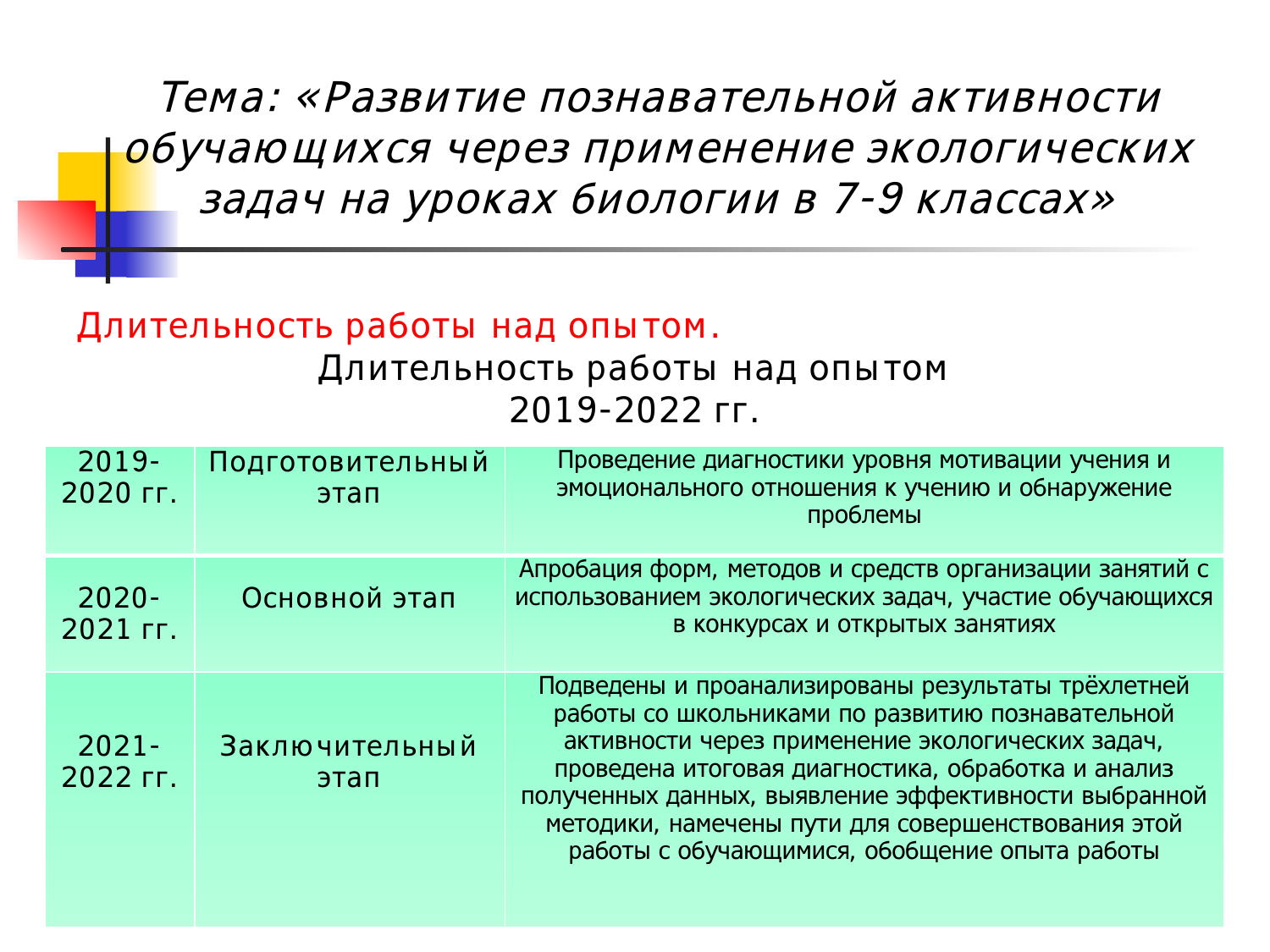

Тема: «Развитие познавательной активности обучающихся через применение экологических задач на уроках биологии в 7-9 классах»
Длительность работы над опытом.
Длительность работы над опытом
2019-2022 гг.
| 2019-2020 гг. | Подготовительный этап | Проведение диагностики уровня мотивации учения и эмоционального отношения к учению и обнаружение проблемы |
| --- | --- | --- |
| 2020-2021 гг. | Основной этап | Апробация форм, методов и средств организации занятий с использованием экологических задач, участие обучающихся в конкурсах и открытых занятиях |
| 2021-2022 гг. | Заключительный этап | Подведены и проанализированы результаты трёхлетней работы со школьниками по развитию познавательной активности через применение экологических задач, проведена итоговая диагностика, обработка и анализ полученных данных, выявление эффективности выбранной методики, намечены пути для совершенствования этой работы с обучающимися, обобщение опыта работы |